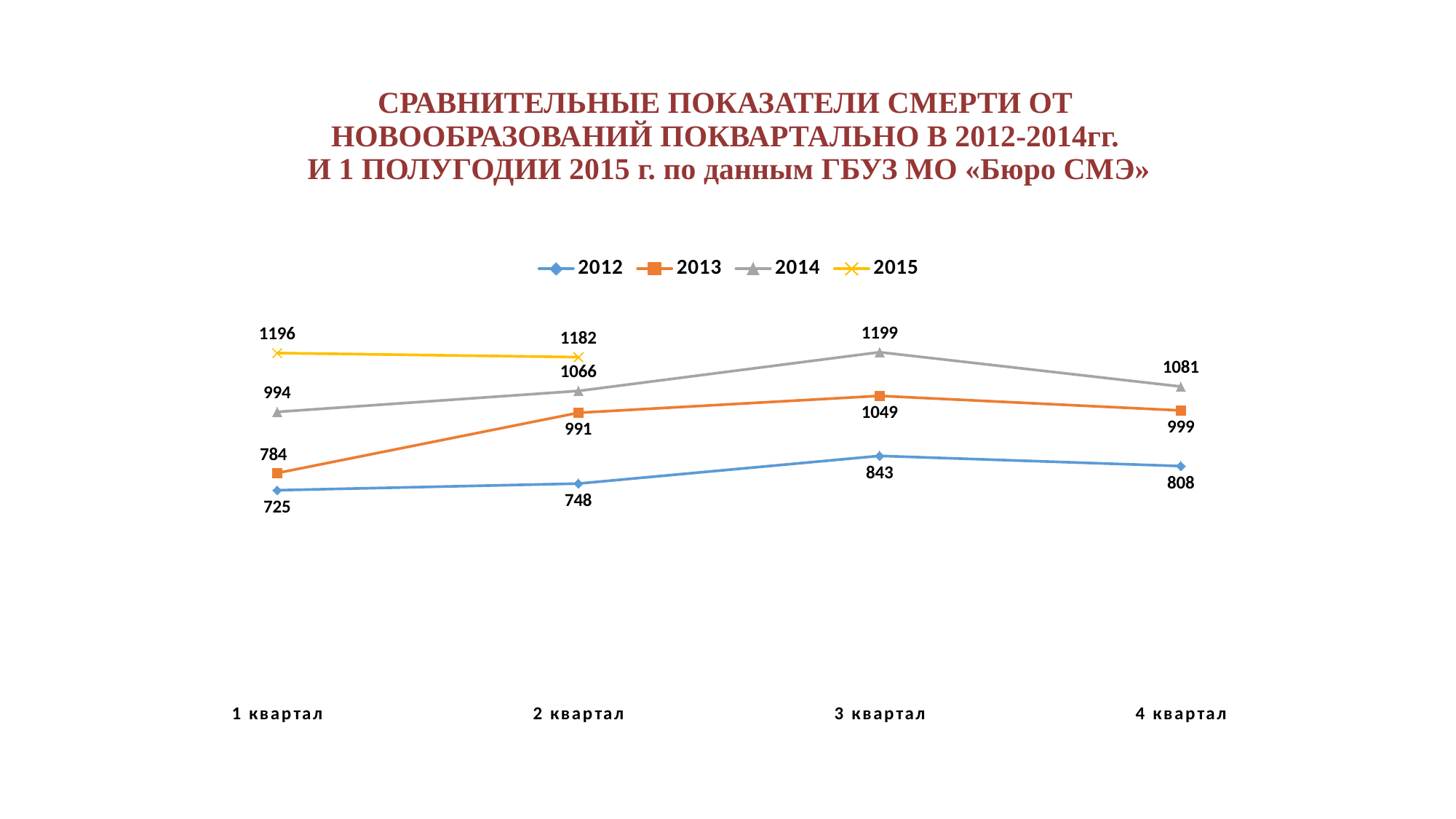

# СРАВНИТЕЛЬНЫЕ ПОКАЗАТЕЛИ СМЕРТИ ОТ НОВООБРАЗОВАНИЙ ПОКВАРТАЛЬНО В 2012-2014гг. И 1 ПОЛУГОДИИ 2015 г. по данным ГБУЗ МО «Бюро СМЭ»

### Chart

| Category | 2012 | 2013 | 2014 | 2015 |
|---|---|---|---|---|
| 1 квартал | 725.0 | 784.0 | 994.0 | 1196.0 |
| 2 квартал | 748.0 | 991.0 | 1066.0 | 1182.0 |
| 3 квартал | 843.0 | 1049.0 | 1199.0 | None |
| 4 квартал | 808.0 | 999.0 | 1081.0 | None |